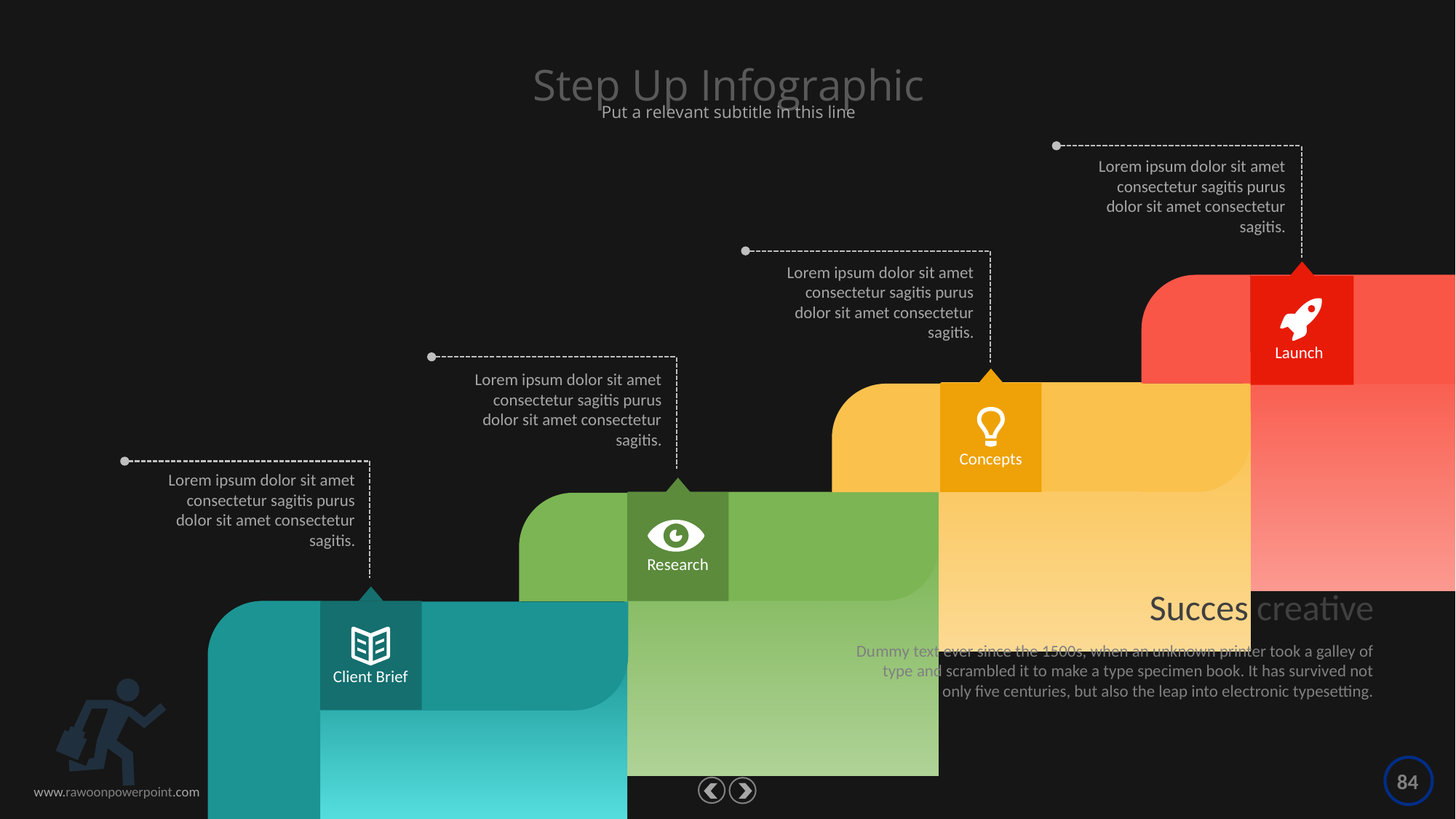

Step Up Infographic
Put a relevant subtitle in this line
Lorem ipsum dolor sit amet consectetur sagitis purus dolor sit amet consectetur sagitis.
Lorem ipsum dolor sit amet consectetur sagitis purus dolor sit amet consectetur sagitis.

Launch

Lorem ipsum dolor sit amet consectetur sagitis purus dolor sit amet consectetur sagitis.

Concepts

Lorem ipsum dolor sit amet consectetur sagitis purus dolor sit amet consectetur sagitis.

Research

Succes creative
Dummy text ever since the 1500s, when an unknown printer took a galley of type and scrambled it to make a type specimen book. It has survived not only five centuries, but also the leap into electronic typesetting.

Client Brief

84